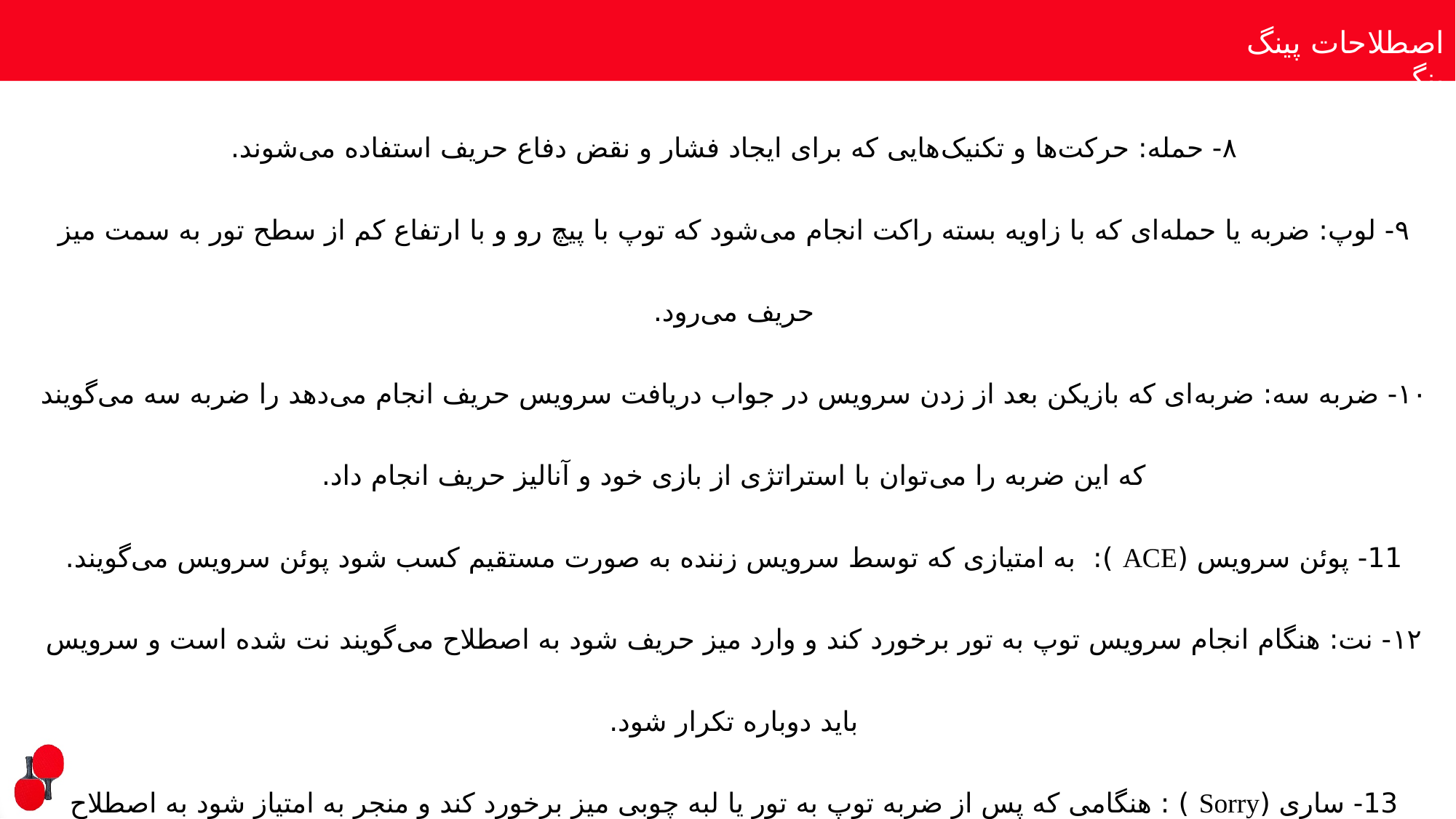

اصطلاحات پینگ پنگ
۸- حمله: حرکت‌ها و تکنیک‌هایی که برای ایجاد فشار و نقض دفاع حریف استفاده می‌شوند.
۹- لوپ: ضربه‌ یا حمله‌ای که با زاویه بسته راکت انجام می‌شود که توپ با پیچ رو و با ارتفاع کم از سطح تور به سمت میز حریف می‌رود.
۱۰- ضربه سه: ضربه‌ای که بازیکن بعد از زدن سرویس در جواب دریافت سرویس حریف انجام می‌دهد را ضربه سه می‌گویند که این ضربه را می‌توان با استراتژی از بازی خود و آنالیز حریف انجام داد.
11- پوئن سرویس (ACE ):  به امتیازی که توسط سرویس زننده به صورت مستقیم کسب شود پوئن سرویس می‌گویند.
۱۲- نت: هنگام انجام سرویس توپ به تور برخورد کند و وارد میز حریف شود به اصطلاح می‌گویند نت شده است و سرویس باید دوباره تکرار شود.
13- ساری (Sorry ) : هنگامی که پس از ضربه توپ به تور یا لبه چوبی میز برخورد کند و منجر به امتیاز شود به اصطلاح می‌گویند ساری رخ داده است.
این اصطلاحات فقط چند نمونه از اصطلاحات مربوط به تنیس روی میز هستند و در این ورزش اصطلاحات بیشتری نیز وجود دارند که در مقاله اصطلاحات رایج پینگ پنگ با آن‌ها بیشتر آشنا خواهیم شد.